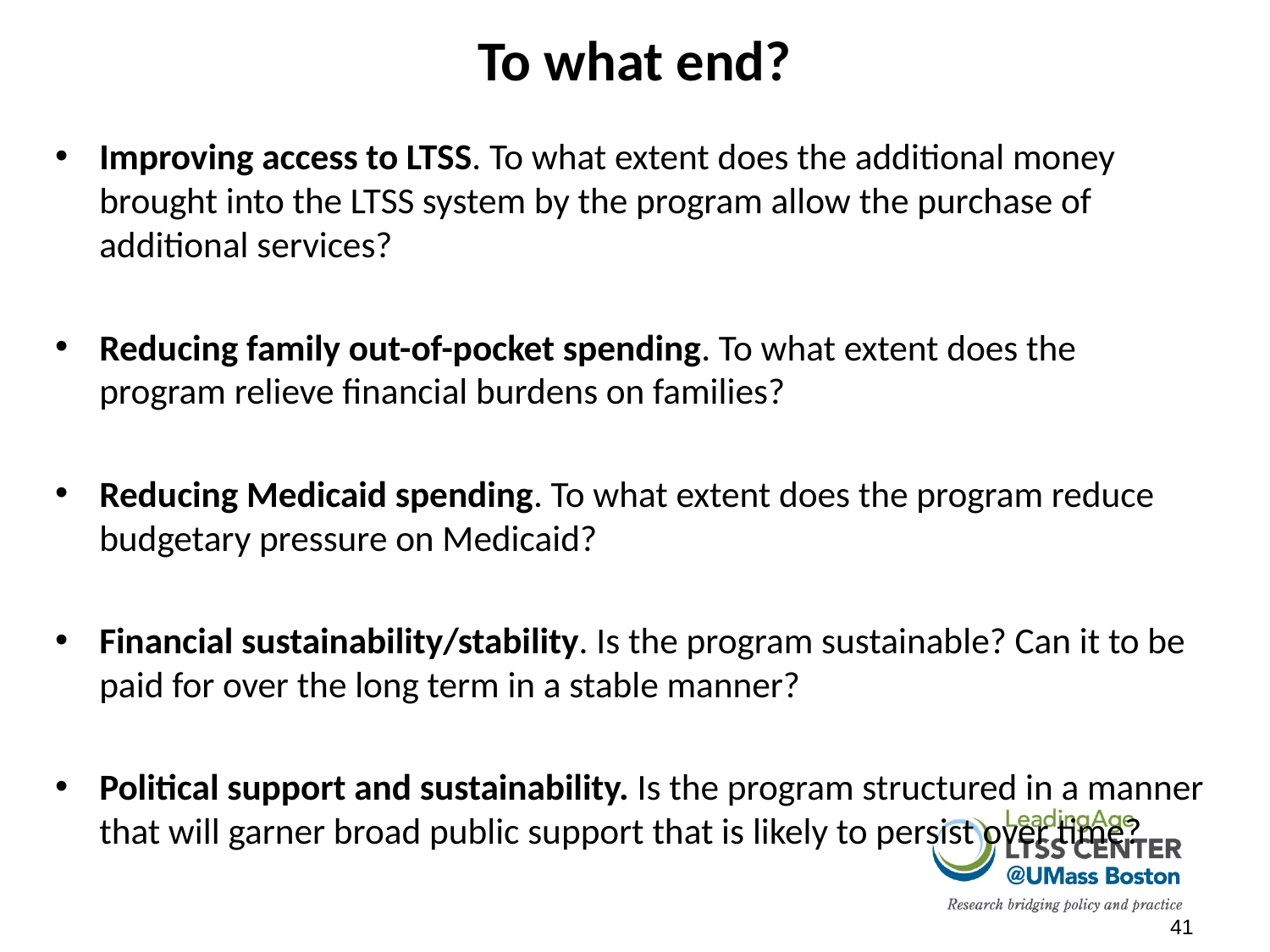

# To what end?
Improving access to LTSS. To what extent does the additional money brought into the LTSS system by the program allow the purchase of additional services?

Reducing family out-of-pocket spending. To what extent does the program relieve financial burdens on families?

Reducing Medicaid spending. To what extent does the program reduce budgetary pressure on Medicaid?

Financial sustainability/stability. Is the program sustainable? Can it to be paid for over the long term in a stable manner?

Political support and sustainability. Is the program structured in a manner that will garner broad public support that is likely to persist over time?
41